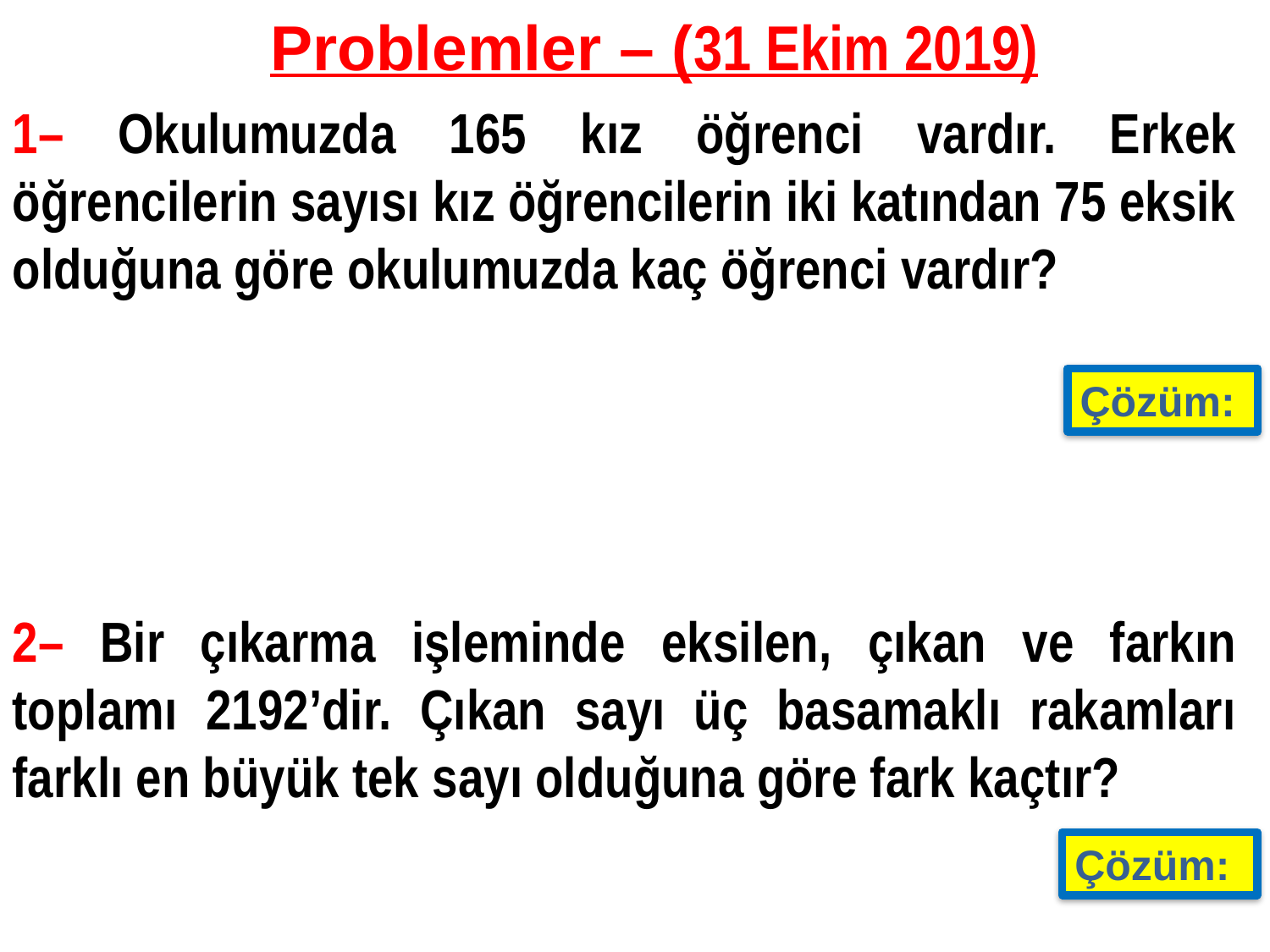

Problemler – (31 Ekim 2019)
1– Okulumuzda 165 kız öğrenci vardır. Erkek öğrencilerin sayısı kız öğrencilerin iki katından 75 eksik olduğuna göre okulumuzda kaç öğrenci vardır?
Çözüm:
2– Bir çıkarma işleminde eksilen, çıkan ve farkın toplamı 2192’dir. Çıkan sayı üç basamaklı rakamları farklı en büyük tek sayı olduğuna göre fark kaçtır?
Çözüm: